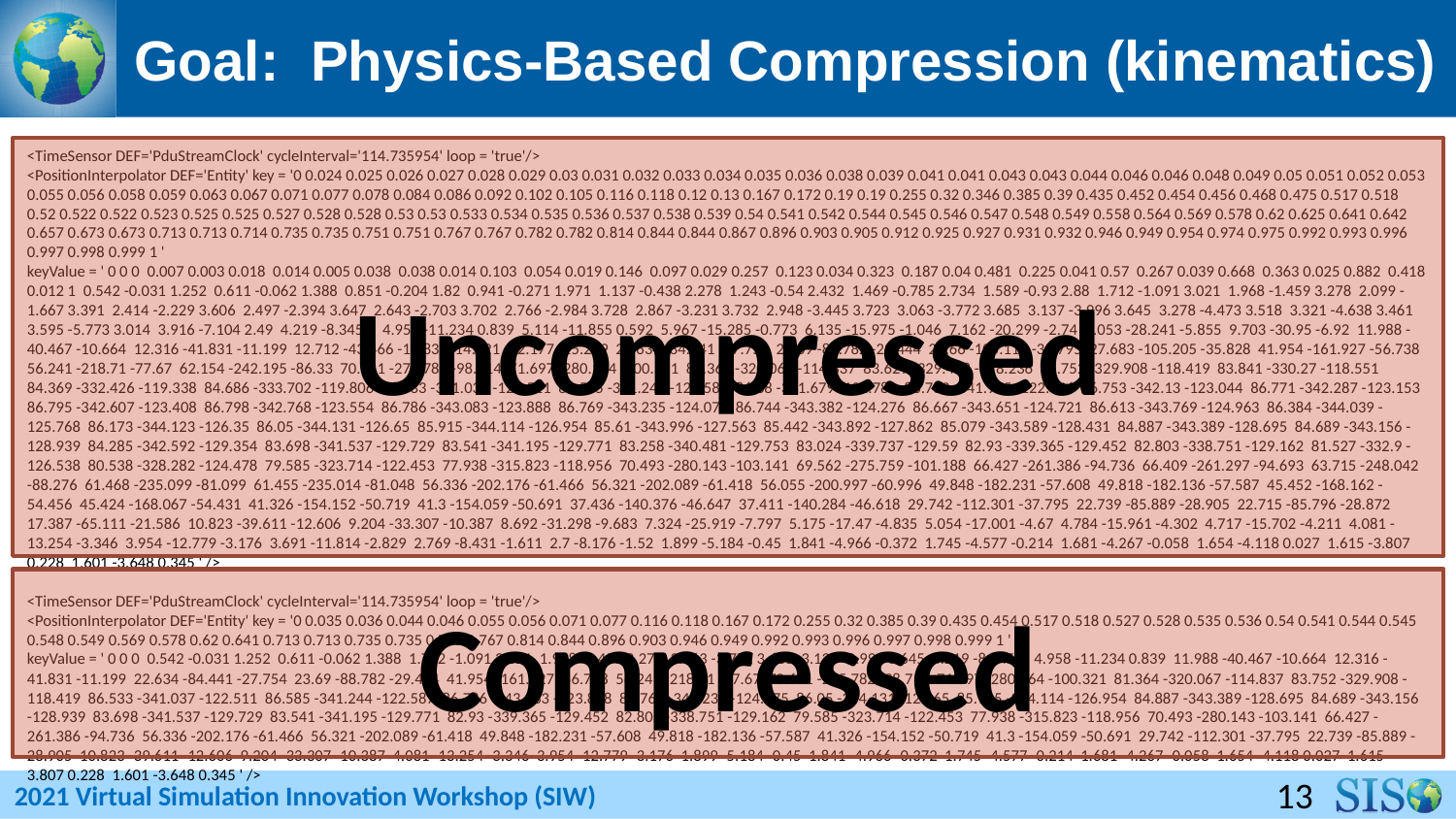

# Goal:  Physics-Based Compression (kinematics)
<TimeSensor DEF='PduStreamClock' cycleInterval='114.735954' loop = 'true'/>
<PositionInterpolator DEF='Entity' key = '0 0.024 0.025 0.026 0.027 0.028 0.029 0.03 0.031 0.032 0.033 0.034 0.035 0.036 0.038 0.039 0.041 0.041 0.043 0.043 0.044 0.046 0.046 0.048 0.049 0.05 0.051 0.052 0.053 0.055 0.056 0.058 0.059 0.063 0.067 0.071 0.077 0.078 0.084 0.086 0.092 0.102 0.105 0.116 0.118 0.12 0.13 0.167 0.172 0.19 0.19 0.255 0.32 0.346 0.385 0.39 0.435 0.452 0.454 0.456 0.468 0.475 0.517 0.518 0.52 0.522 0.522 0.523 0.525 0.525 0.527 0.528 0.528 0.53 0.53 0.533 0.534 0.535 0.536 0.537 0.538 0.539 0.54 0.541 0.542 0.544 0.545 0.546 0.547 0.548 0.549 0.558 0.564 0.569 0.578 0.62 0.625 0.641 0.642 0.657 0.673 0.673 0.713 0.713 0.714 0.735 0.735 0.751 0.751 0.767 0.767 0.782 0.782 0.814 0.844 0.844 0.867 0.896 0.903 0.905 0.912 0.925 0.927 0.931 0.932 0.946 0.949 0.954 0.974 0.975 0.992 0.993 0.996 0.997 0.998 0.999 1 '
keyValue = ' 0 0 0  0.007 0.003 0.018  0.014 0.005 0.038  0.038 0.014 0.103  0.054 0.019 0.146  0.097 0.029 0.257  0.123 0.034 0.323  0.187 0.04 0.481  0.225 0.041 0.57  0.267 0.039 0.668  0.363 0.025 0.882  0.418 0.012 1  0.542 -0.031 1.252  0.611 -0.062 1.388  0.851 -0.204 1.82  0.941 -0.271 1.971  1.137 -0.438 2.278  1.243 -0.54 2.432  1.469 -0.785 2.734  1.589 -0.93 2.88  1.712 -1.091 3.021  1.968 -1.459 3.278  2.099 -1.667 3.391  2.414 -2.229 3.606  2.497 -2.394 3.647  2.643 -2.703 3.702  2.766 -2.984 3.728  2.867 -3.231 3.732  2.948 -3.445 3.723  3.063 -3.772 3.685  3.137 -3.996 3.645  3.278 -4.473 3.518  3.321 -4.638 3.461  3.595 -5.773 3.014  3.916 -7.104 2.49  4.219 -8.345 2  4.958 -11.234 0.839  5.114 -11.855 0.592  5.967 -15.285 -0.773  6.135 -15.975 -1.046  7.162 -20.299 -2.74  9.053 -28.241 -5.855  9.703 -30.95 -6.92  11.988 -40.467 -10.664  12.316 -41.831 -11.199  12.712 -43.466 -11.835  14.821 -52.177 -15.219  22.634 -84.441 -27.754  23.69 -88.782 -29.444  27.66 -105.114 -35.795  27.683 -105.205 -35.828  41.954 -161.927 -56.738  56.241 -218.71 -77.67  62.154 -242.195 -86.33  70.611 -275.782 -98.714  71.697 -280.164 -100.321  81.364 -320.067 -114.837  83.629 -329.408 -118.236  83.752 -329.908 -118.419  83.841 -330.27 -118.551  84.369 -332.426 -119.338  84.686 -333.702 -119.806  86.533 -341.037 -122.511  86.585 -341.244 -122.587  86.68 -341.679 -122.781  86.732 -341.975 -122.946  86.753 -342.13 -123.044  86.771 -342.287 -123.153  86.795 -342.607 -123.408  86.798 -342.768 -123.554  86.786 -343.083 -123.888  86.769 -343.235 -124.075  86.744 -343.382 -124.276  86.667 -343.651 -124.721  86.613 -343.769 -124.963  86.384 -344.039 -125.768  86.173 -344.123 -126.35  86.05 -344.131 -126.65  85.915 -344.114 -126.954  85.61 -343.996 -127.563  85.442 -343.892 -127.862  85.079 -343.589 -128.431  84.887 -343.389 -128.695  84.689 -343.156 -128.939  84.285 -342.592 -129.354  83.698 -341.537 -129.729  83.541 -341.195 -129.771  83.258 -340.481 -129.753  83.024 -339.737 -129.59  82.93 -339.365 -129.452  82.803 -338.751 -129.162  81.527 -332.9 -126.538  80.538 -328.282 -124.478  79.585 -323.714 -122.453  77.938 -315.823 -118.956  70.493 -280.143 -103.141  69.562 -275.759 -101.188  66.427 -261.386 -94.736  66.409 -261.297 -94.693  63.715 -248.042 -88.276  61.468 -235.099 -81.099  61.455 -235.014 -81.048  56.336 -202.176 -61.466  56.321 -202.089 -61.418  56.055 -200.997 -60.996  49.848 -182.231 -57.608  49.818 -182.136 -57.587  45.452 -168.162 -54.456  45.424 -168.067 -54.431  41.326 -154.152 -50.719  41.3 -154.059 -50.691  37.436 -140.376 -46.647  37.411 -140.284 -46.618  29.742 -112.301 -37.795  22.739 -85.889 -28.905  22.715 -85.796 -28.872  17.387 -65.111 -21.586  10.823 -39.611 -12.606  9.204 -33.307 -10.387  8.692 -31.298 -9.683  7.324 -25.919 -7.797  5.175 -17.47 -4.835  5.054 -17.001 -4.67  4.784 -15.961 -4.302  4.717 -15.702 -4.211  4.081 -13.254 -3.346  3.954 -12.779 -3.176  3.691 -11.814 -2.829  2.769 -8.431 -1.611  2.7 -8.176 -1.52  1.899 -5.184 -0.45  1.841 -4.966 -0.372  1.745 -4.577 -0.214  1.681 -4.267 -0.058  1.654 -4.118 0.027  1.615 -3.807 0.228  1.601 -3.648 0.345 ' />

<TimeSensor DEF='PduStreamClock' cycleInterval='114.735954' loop = 'true'/>
<PositionInterpolator DEF='Entity' key = '0 0.035 0.036 0.044 0.046 0.055 0.056 0.071 0.077 0.116 0.118 0.167 0.172 0.255 0.32 0.385 0.39 0.435 0.454 0.517 0.518 0.527 0.528 0.535 0.536 0.54 0.541 0.544 0.545 0.548 0.549 0.569 0.578 0.62 0.641 0.713 0.713 0.735 0.735 0.767 0.767 0.814 0.844 0.896 0.903 0.946 0.949 0.992 0.993 0.996 0.997 0.998 0.999 1 '
keyValue = ' 0 0 0  0.542 -0.031 1.252  0.611 -0.062 1.388  1.712 -1.091 3.021  1.968 -1.459 3.278  3.063 -3.772 3.685  3.137 -3.996 3.645  4.219 -8.345 2  4.958 -11.234 0.839  11.988 -40.467 -10.664  12.316 -41.831 -11.199  22.634 -84.441 -27.754  23.69 -88.782 -29.444  41.954 -161.927 -56.738  56.241 -218.71 -77.67  70.611 -275.782 -98.714  71.697 -280.164 -100.321  81.364 -320.067 -114.837  83.752 -329.908 -118.419  86.533 -341.037 -122.511  86.585 -341.244 -122.587  86.786 -343.083 -123.888  86.769 -343.235 -124.075  86.05 -344.131 -126.65  85.915 -344.114 -126.954  84.887 -343.389 -128.695  84.689 -343.156 -128.939  83.698 -341.537 -129.729  83.541 -341.195 -129.771  82.93 -339.365 -129.452  82.803 -338.751 -129.162  79.585 -323.714 -122.453  77.938 -315.823 -118.956  70.493 -280.143 -103.141  66.427 -261.386 -94.736  56.336 -202.176 -61.466  56.321 -202.089 -61.418  49.848 -182.231 -57.608  49.818 -182.136 -57.587  41.326 -154.152 -50.719  41.3 -154.059 -50.691  29.742 -112.301 -37.795  22.739 -85.889 -28.905  10.823 -39.611 -12.606  9.204 -33.307 -10.387  4.081 -13.254 -3.346  3.954 -12.779 -3.176  1.899 -5.184 -0.45  1.841 -4.966 -0.372  1.745 -4.577 -0.214  1.681 -4.267 -0.058  1.654 -4.118 0.027  1.615 -3.807 0.228  1.601 -3.648 0.345 ' />

Uncompressed
Compressed